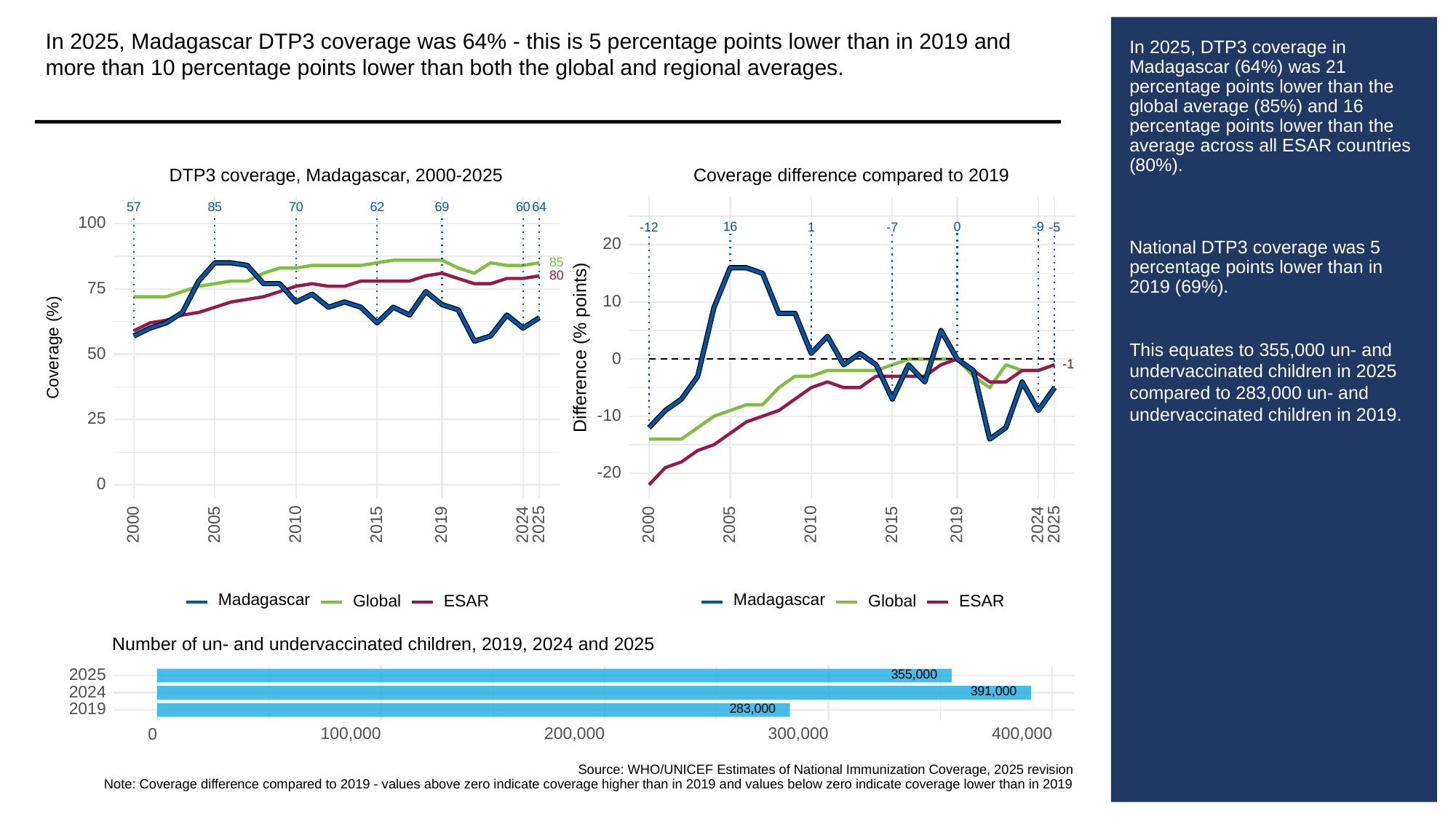

In 2025, Madagascar DTP3 coverage was 64% - this is 5 percentage points lower than in 2019 and more than 10 percentage points lower than both the global and regional averages.
# In 2025, DTP3 coverage in Madagascar (64%) was 21 percentage points lower than the global average (85%) and 16 percentage points lower than the average across all ESAR countries (80%).

National DTP3 coverage was 5 percentage points lower than in 2019 (69%).

This equates to 355,000 un- and undervaccinated children in 2025 compared to 283,000 un- and undervaccinated children in 2019.

Coverage difference compared to 2019
DTP3 coverage, Madagascar, 2000-2025

85
70
62
69
60
64
57

100

16
0
-9
-12
1
-5
-7

20

85

80

75

10

Difference (% points)
Coverage (%)
50
0

-1
-1

-10
25

-20

0

2000
2005
2010
2015
2019
2024
2025
2000
2005
2010
2015
2019
2024
2025
Madagascar
Madagascar
Global
ESAR
Global
ESAR

Number of un- and undervaccinated children, 2019, 2024 and 2025

355,000
2025

391,000
2024

283,000
2019

100,000
200,000
300,000
400,000
0
Source: WHO/UNICEF Estimates of National Immunization Coverage, 2025 revision
Note: Coverage difference compared to 2019 - values above zero indicate coverage higher than in 2019 and values below zero indicate coverage lower than in 2019